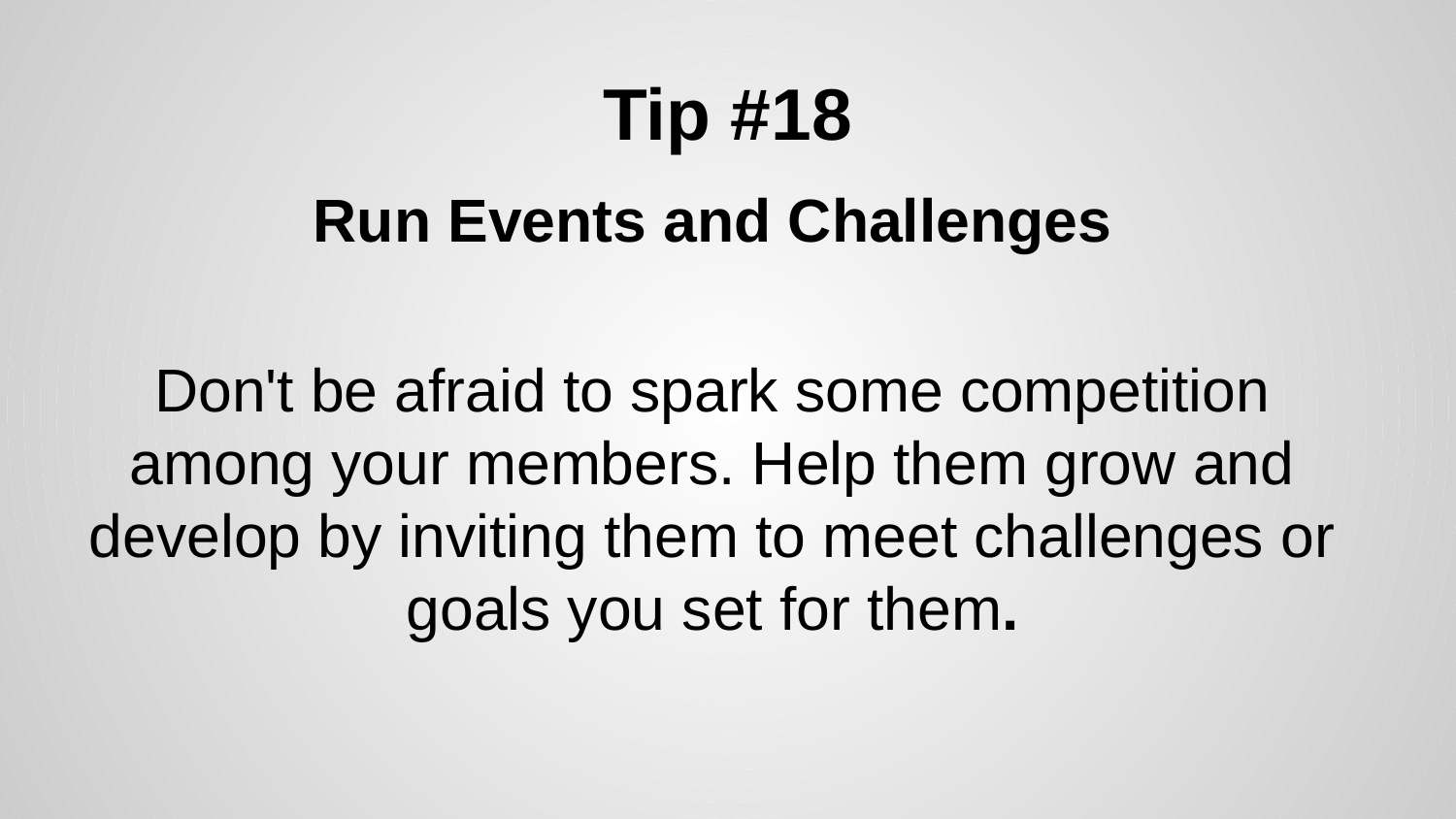

# Tip #18

Run Events and Challenges

Don't be afraid to spark some competition among your members. Help them grow and develop by inviting them to meet challenges or goals you set for them.